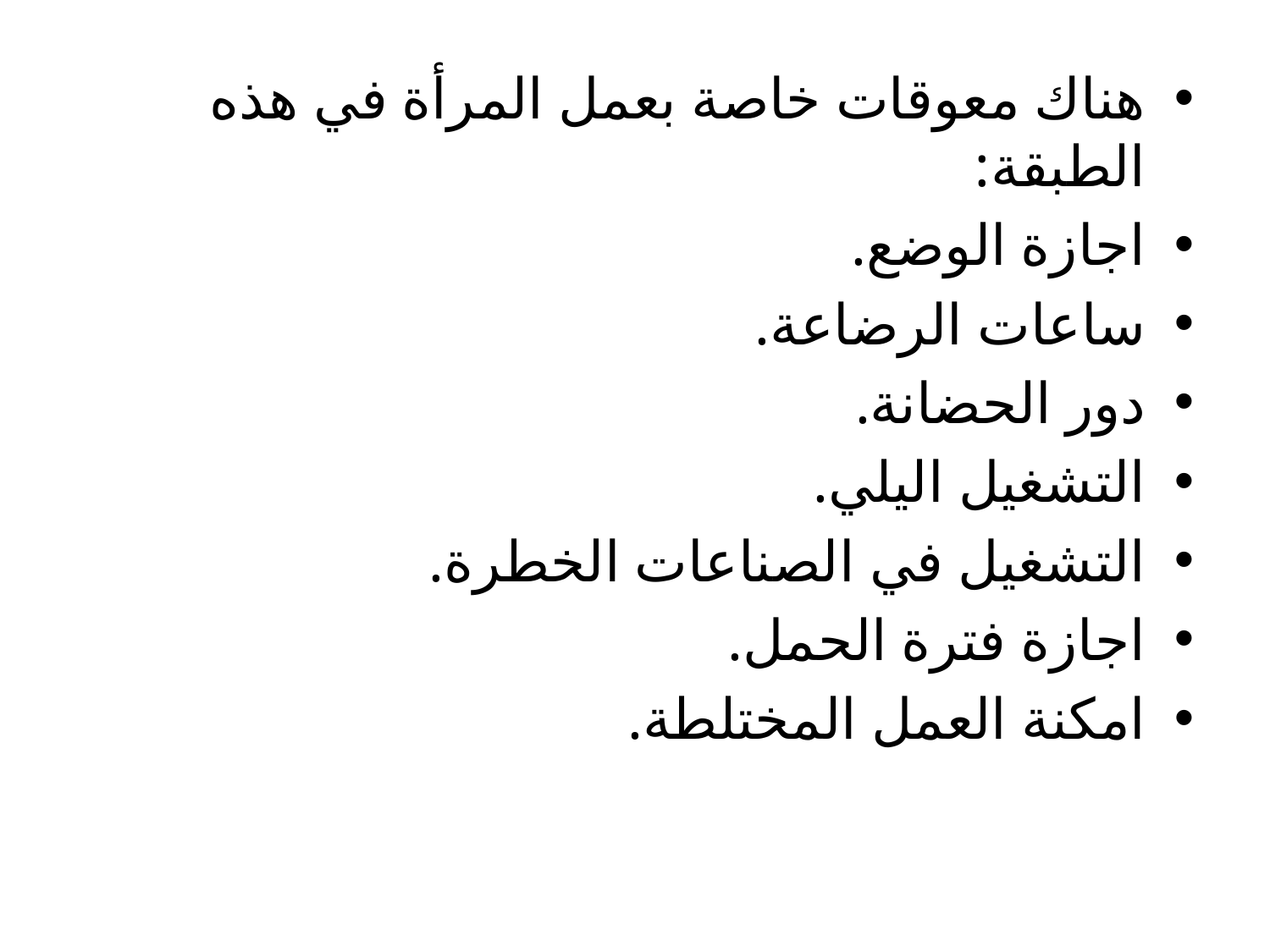

#
هناك معوقات خاصة بعمل المرأة في هذه الطبقة:
اجازة الوضع.
ساعات الرضاعة.
دور الحضانة.
التشغيل اليلي.
التشغيل في الصناعات الخطرة.
اجازة فترة الحمل.
امكنة العمل المختلطة.